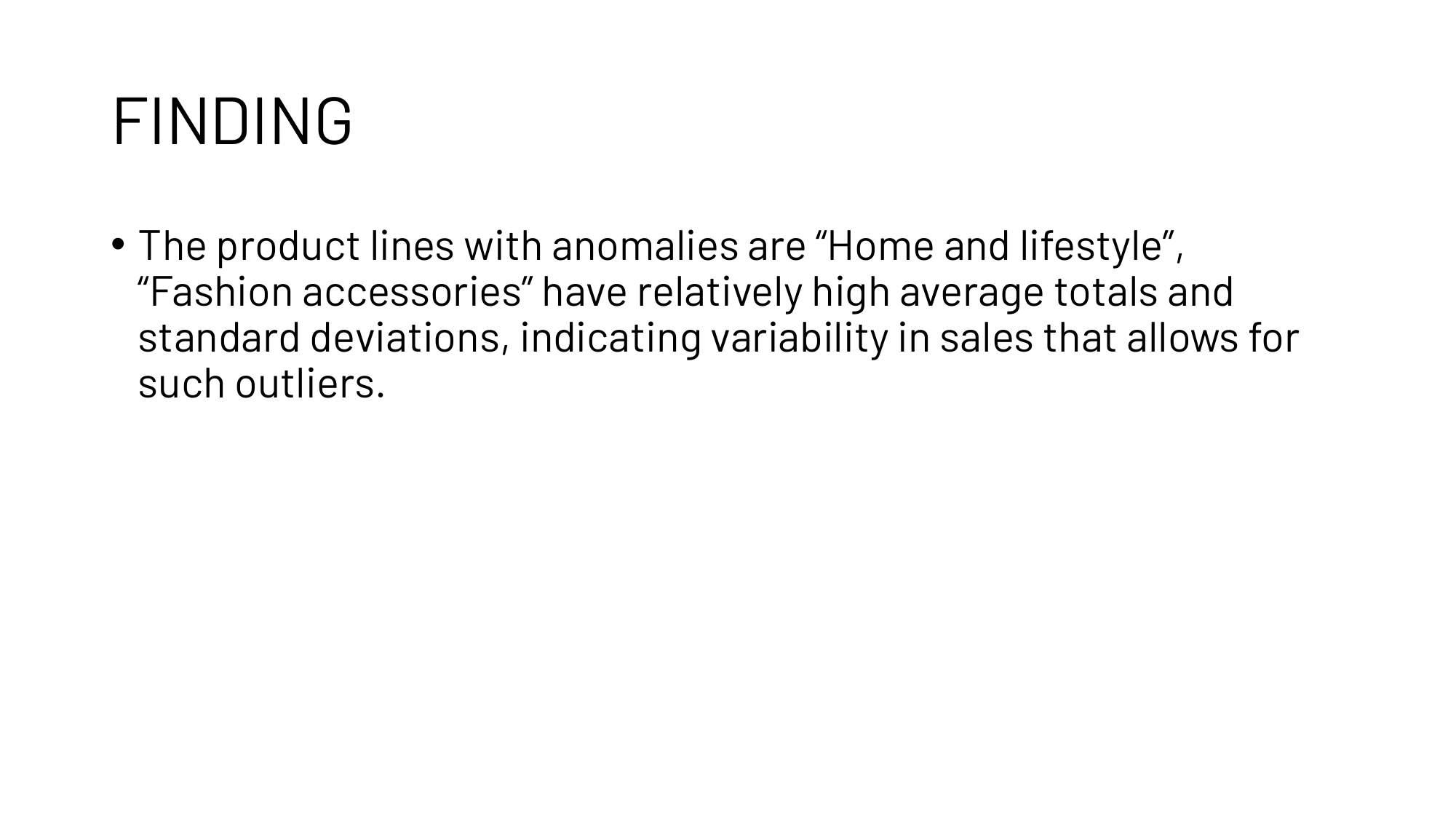

# FINDING
The product lines with anomalies are “Home and lifestyle”, “Fashion accessories” have relatively high average totals and standard deviations, indicating variability in sales that allows for such outliers.